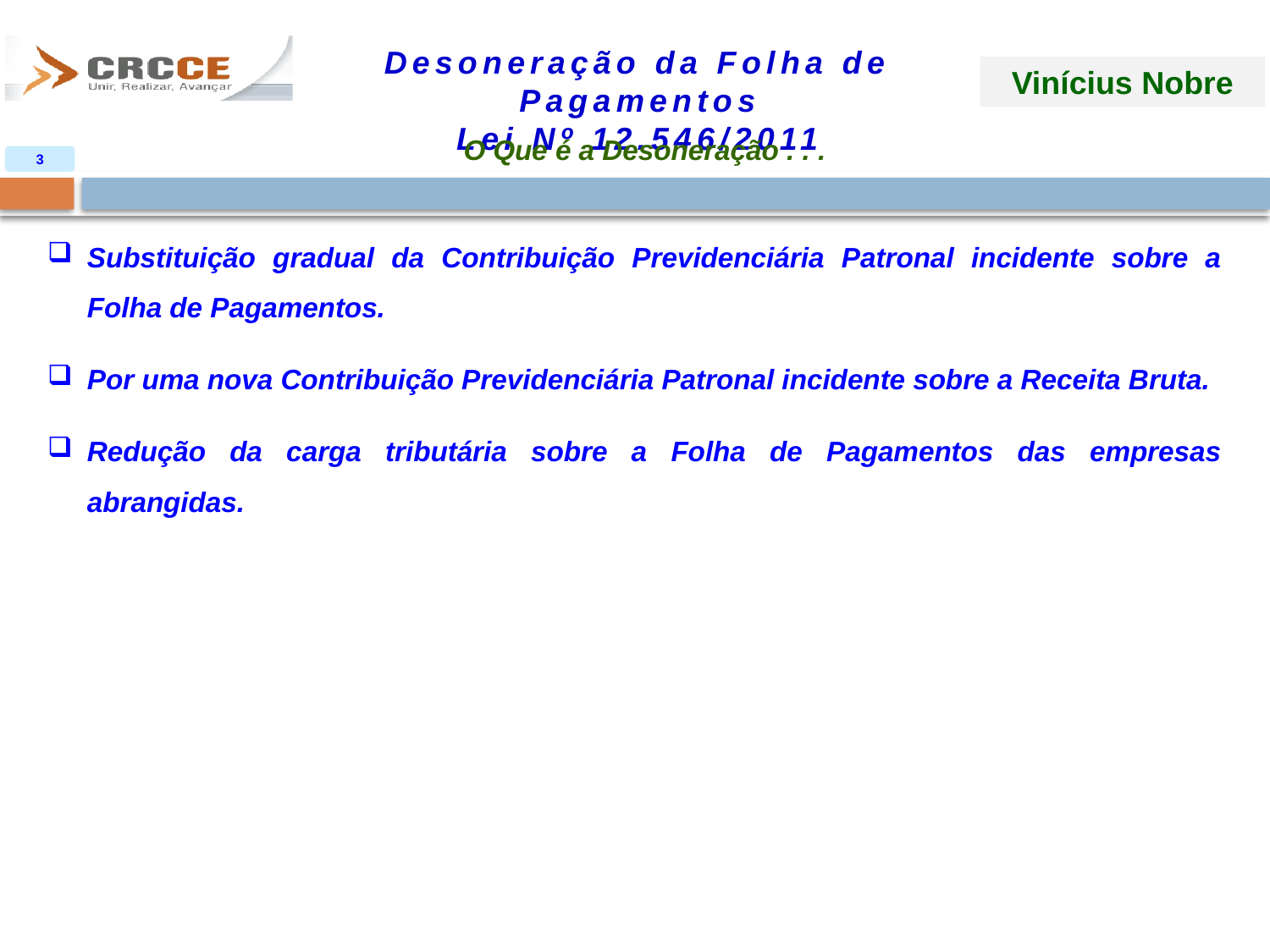

O Que é a Desoneração . . .
3
Substituição gradual da Contribuição Previdenciária Patronal incidente sobre a Folha de Pagamentos.
Por uma nova Contribuição Previdenciária Patronal incidente sobre a Receita Bruta.
Redução da carga tributária sobre a Folha de Pagamentos das empresas abrangidas.